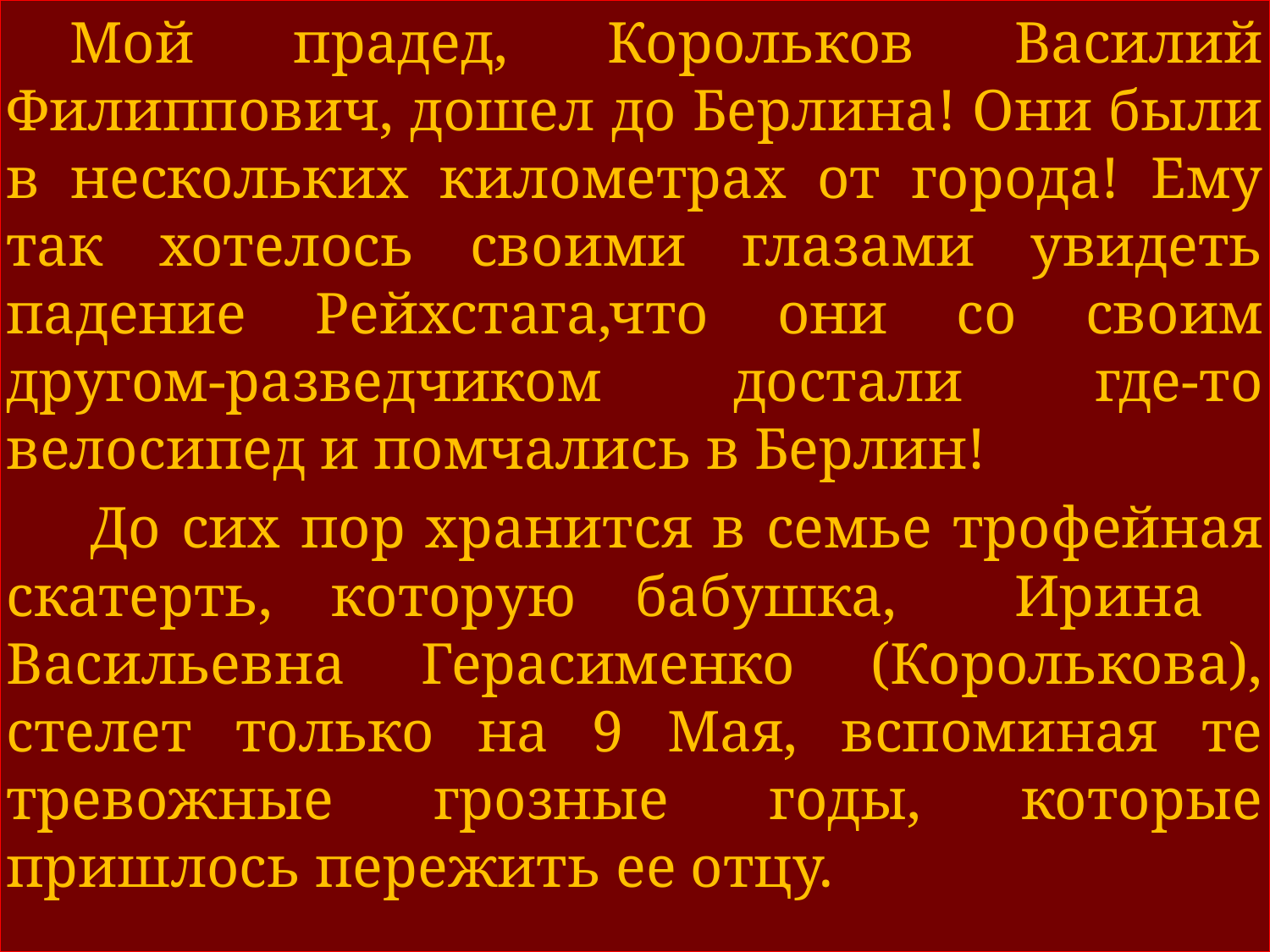

Мой прадед, Корольков Василий Филиппович, дошел до Берлина! Они были в нескольких километрах от города! Ему так хотелось своими глазами увидеть падение Рейхстага,что они со своим другом-разведчиком достали где-то велосипед и помчались в Берлин!
 До сих пор хранится в семье трофейная скатерть, которую бабушка,  Ирина  Васильевна Герасименко (Королькова), стелет только на 9 Мая, вспоминая те тревожные грозные годы, которые пришлось пережить ее отцу.
#